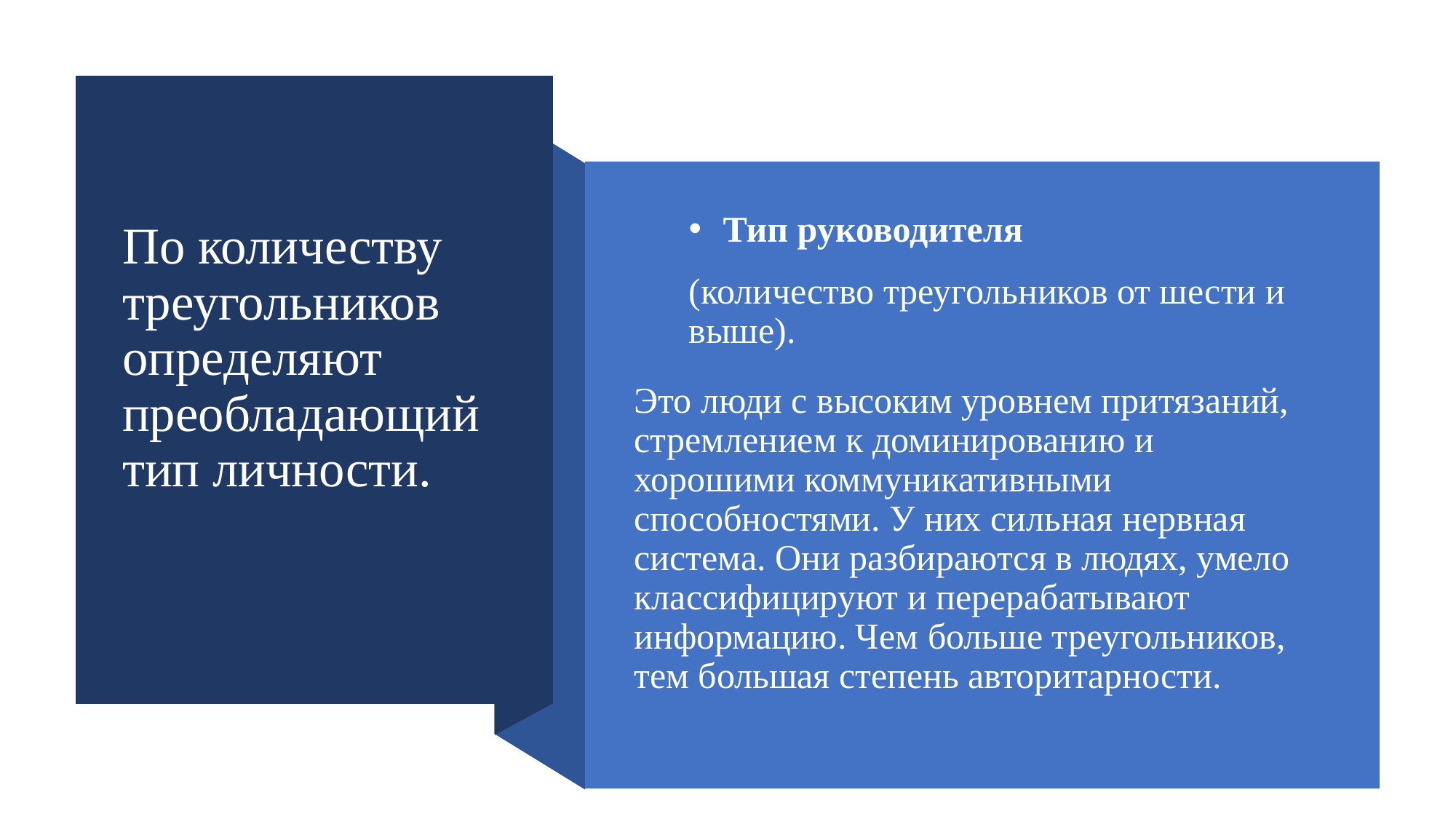

# По количеству треугольников определяют преобладающий тип личности.

Тип руководителя
(количество треугольников от шести и выше).
Это люди с высоким уровнем притязаний, стремлением к доминированию и хорошими коммуникативными способностями. У них сильная нервная система. Они разбираются в людях, умело классифицируют и перерабатывают информацию. Чем больше треугольников, тем большая степень авторитарности.